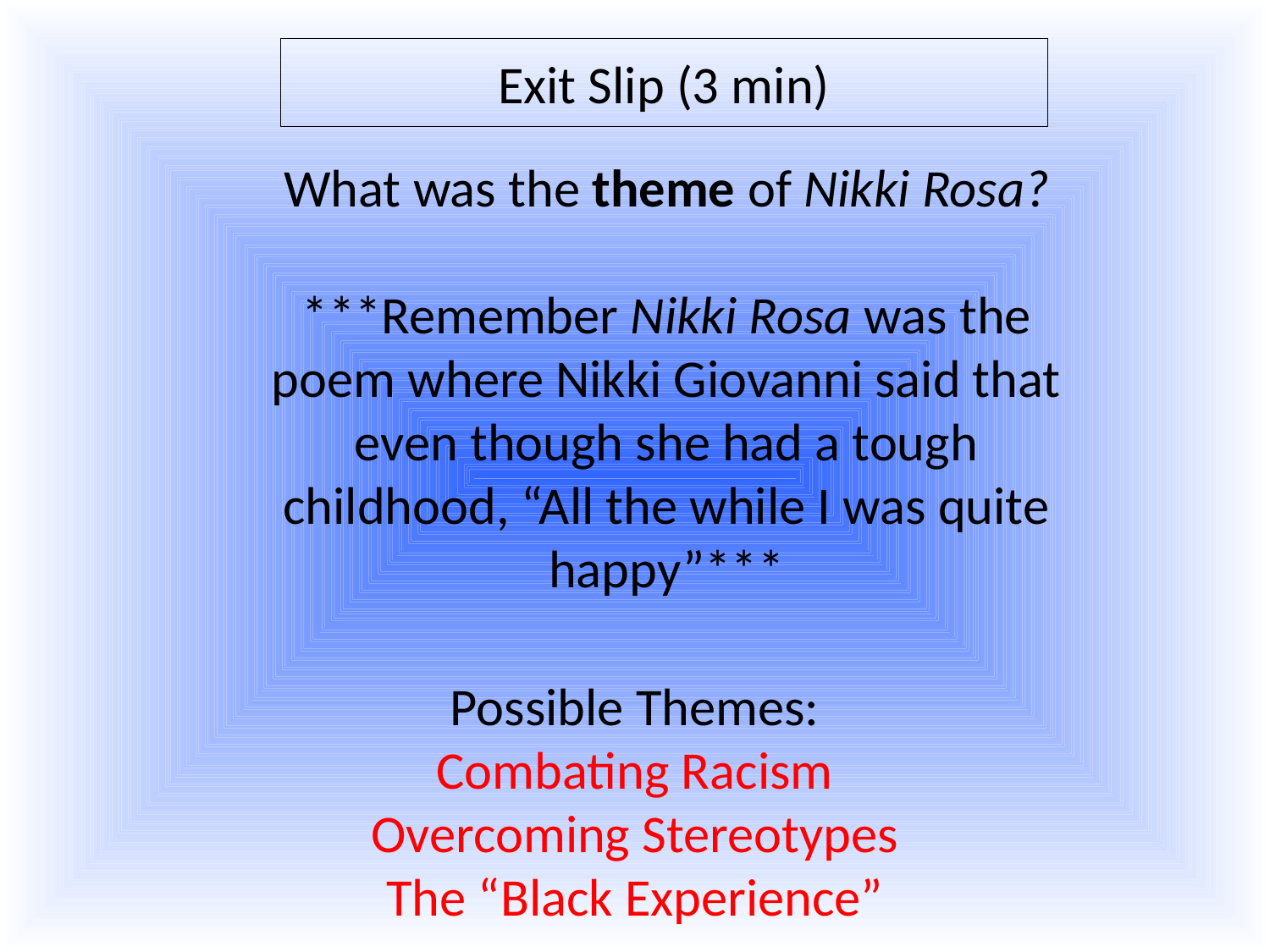

Exit Slip (3 min)
What was the theme of Nikki Rosa?

***Remember Nikki Rosa was the poem where Nikki Giovanni said that even though she had a tough childhood, “All the while I was quite happy”***
Possible Themes:
Combating Racism
Overcoming Stereotypes
The “Black Experience”